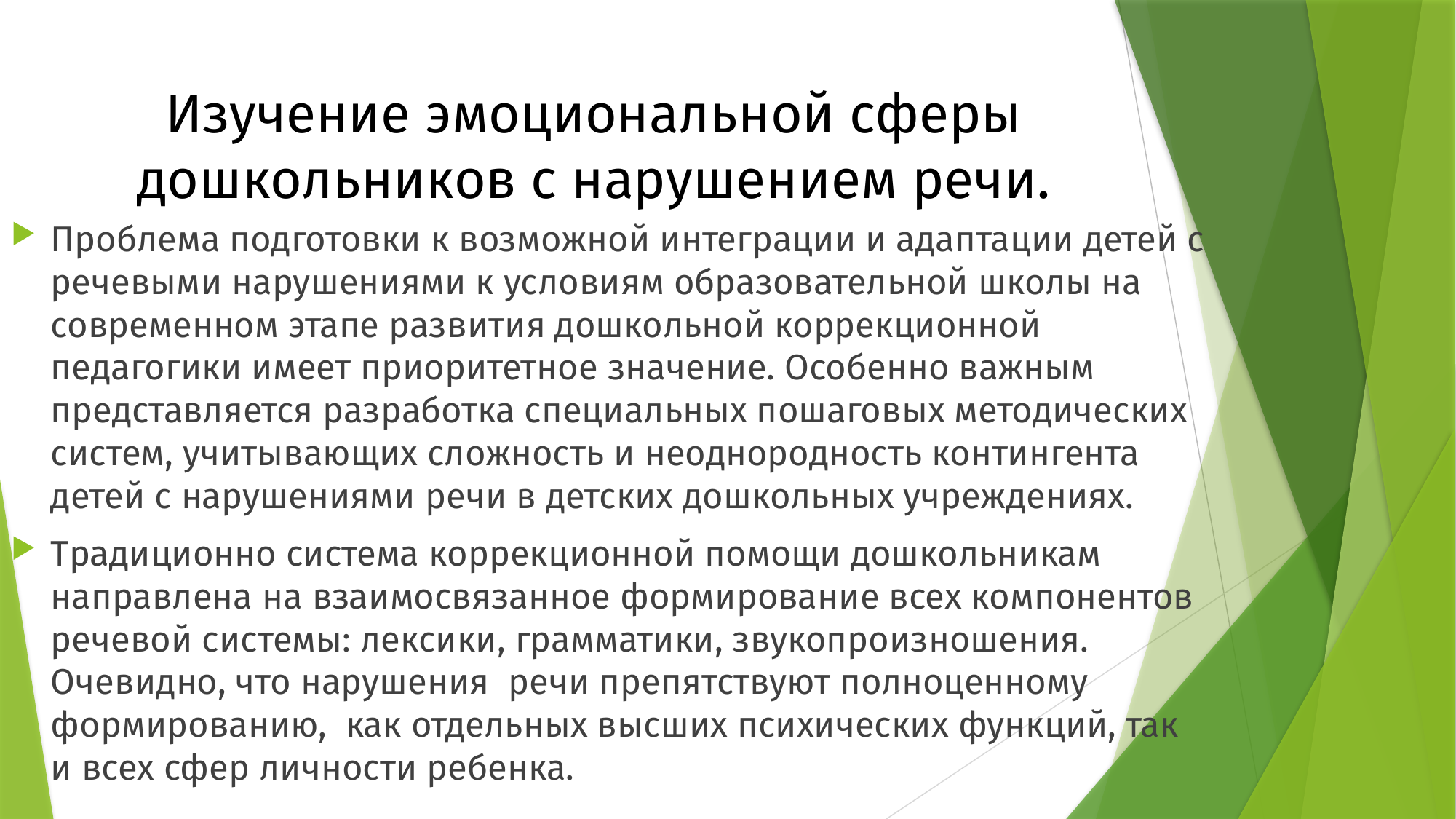

# Изучение эмоциональной сферы дошкольников с нарушением речи.
Проблема подготовки к возможной интеграции и адаптации детей с речевыми нарушениями к условиям образовательной школы на современном этапе развития дошкольной коррекционной педагогики имеет приоритетное значение. Особенно важным представляется разработка специальных пошаговых методических систем, учитывающих сложность и неоднородность контингента детей с нарушениями речи в детских дошкольных учреждениях.
Традиционно система коррекционной помощи дошкольникам  направлена на взаимосвязанное формирование всех компонентов речевой системы: лексики, грамматики, звукопроизношения. Очевидно, что нарушения  речи препятствуют полноценному формированию,  как отдельных высших психических функций, так и всех сфер личности ребенка.